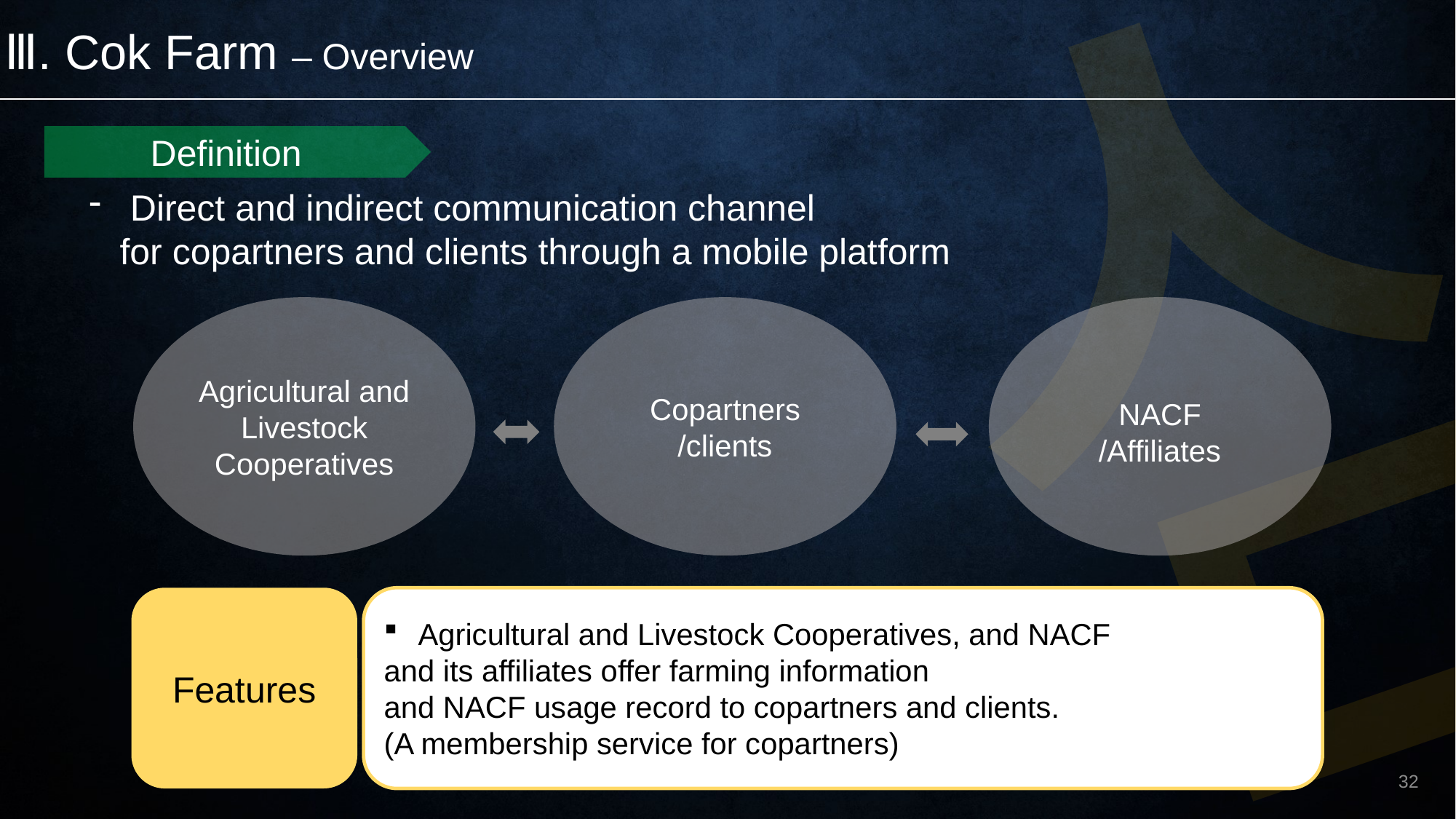

Ⅲ. Cok Farm – Overview
Definition
Direct and indirect communication channel
   for copartners and clients through a mobile platform
Agricultural and Livestock Cooperatives
Copartners
/clients

NACF
/Affiliates

Features
Agricultural and Livestock Cooperatives, and NACF
and its affiliates offer farming information
and NACF usage record to copartners and clients.
(A membership service for copartners)
32